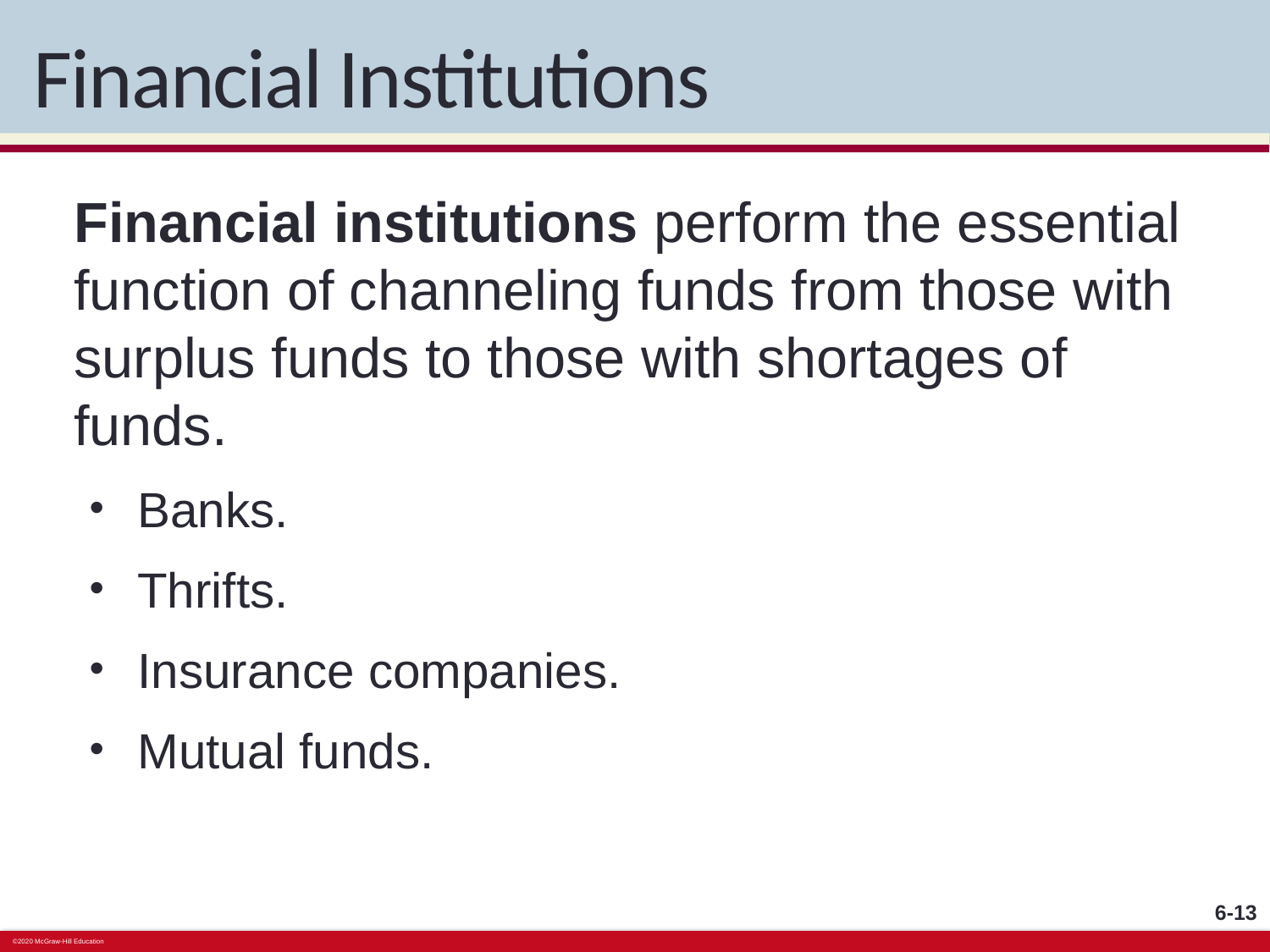

# Financial Institutions
Financial institutions perform the essential function of channeling funds from those with surplus funds to those with shortages of funds.
Banks.
Thrifts.
Insurance companies.
Mutual funds.